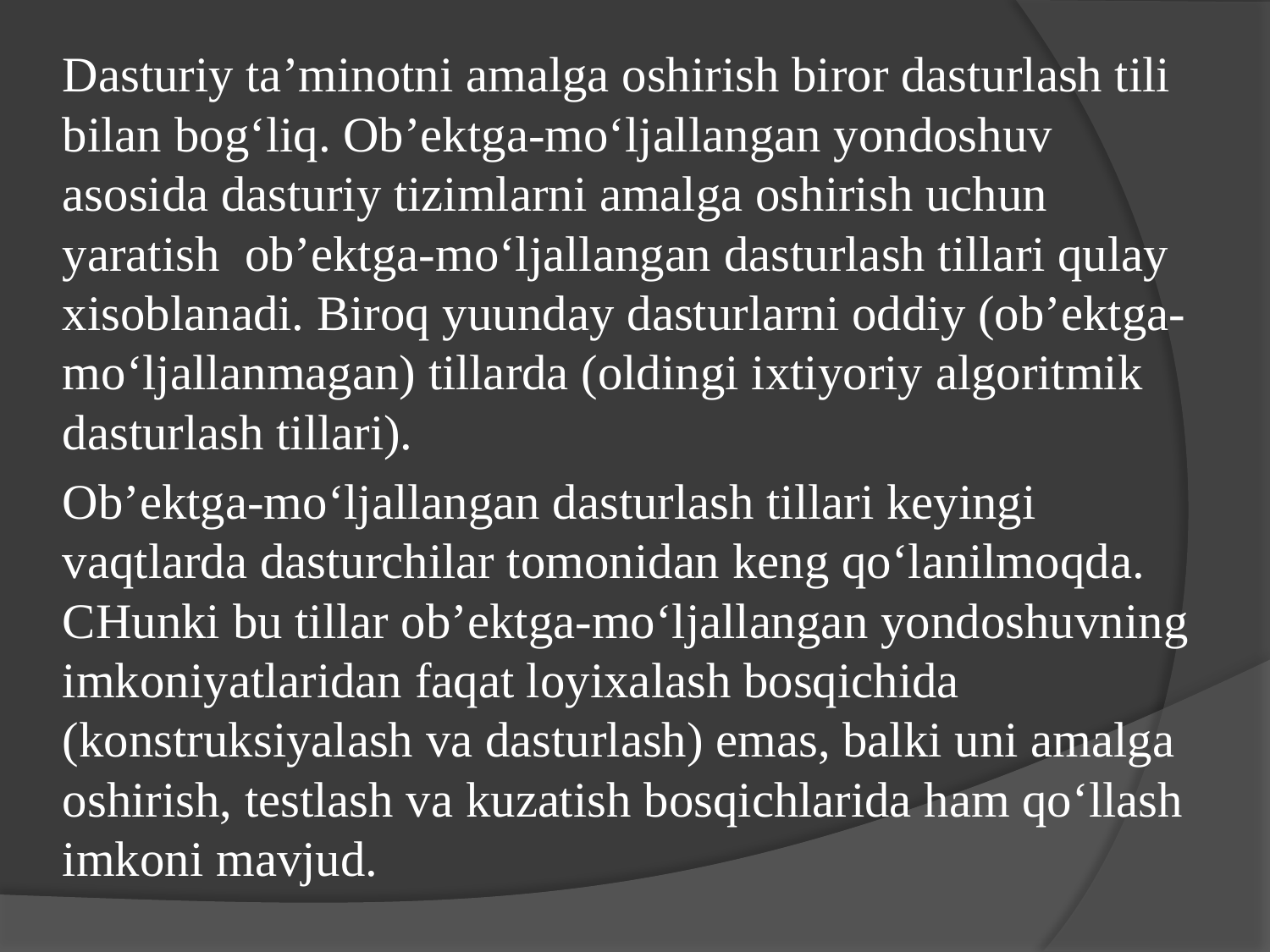

Dasturiy ta’minotni amalga oshirish biror dasturlash tili bilan bog‘liq. Ob’ektga-mo‘ljallangan yondoshuv asosida dasturiy tizimlarni amalga oshirish uchun yaratish  ob’ektga-mo‘ljallangan dasturlash tillari qulay xisoblanadi. Biroq yuunday dasturlarni oddiy (ob’ektga-mo‘ljallanmagan) tillarda (oldingi ixtiyoriy algoritmik dasturlash tillari).
Ob’ektga-mo‘ljallangan dasturlash tillari keyingi vaqtlarda dasturchilar tomonidan keng qo‘lanilmoqda. CHunki bu tillar ob’ektga-mo‘ljallangan yondoshuvning imkoniyatlaridan faqat loyixalash bosqichida (konstruksiyalash va dasturlash) emas, balki uni amalga oshirish, testlash va kuzatish bosqichlarida ham qo‘llash imkoni mavjud.